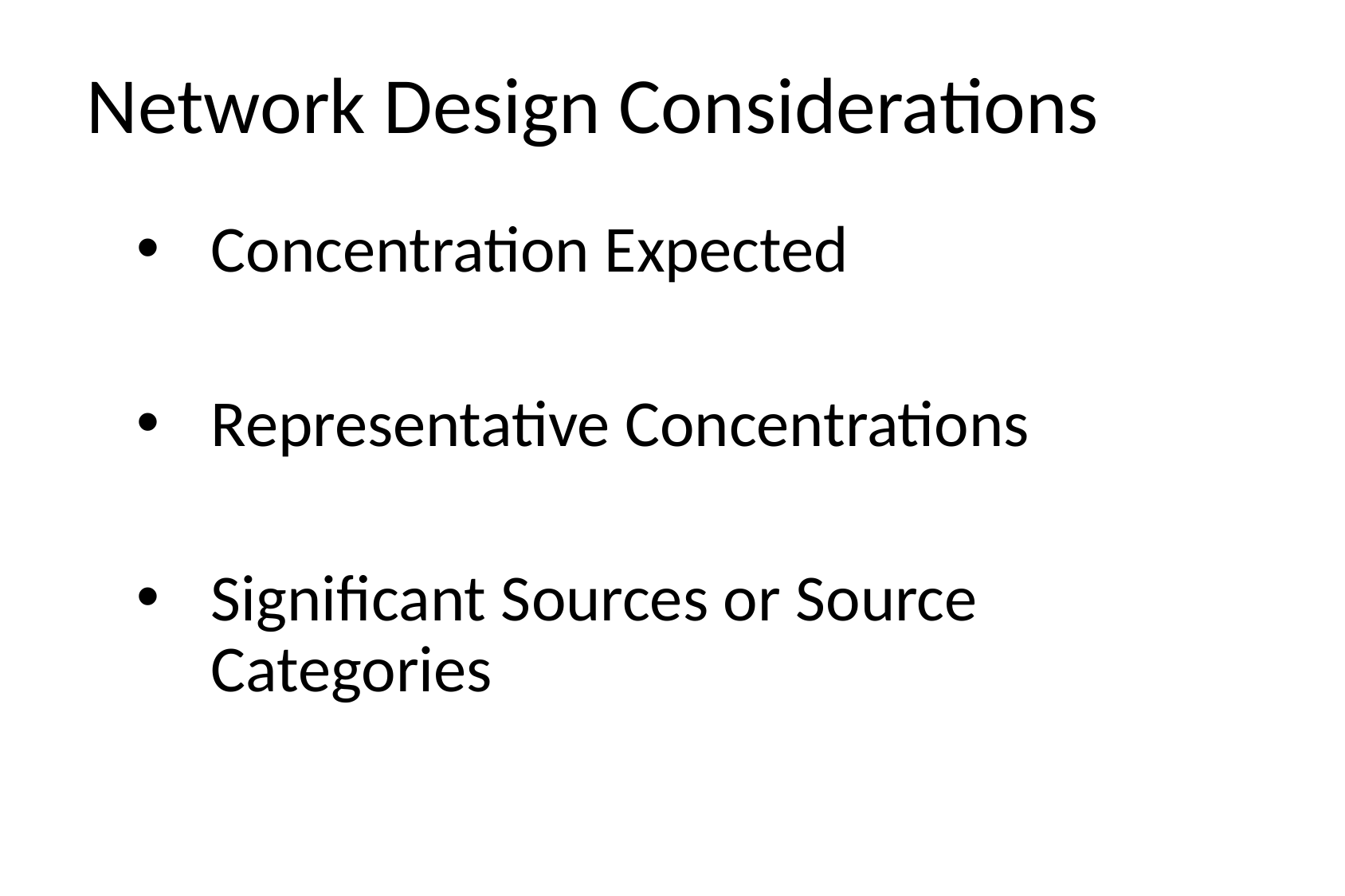

# Network Design Considerations
Concentration Expected

Representative Concentrations

Significant Sources or Source Categories